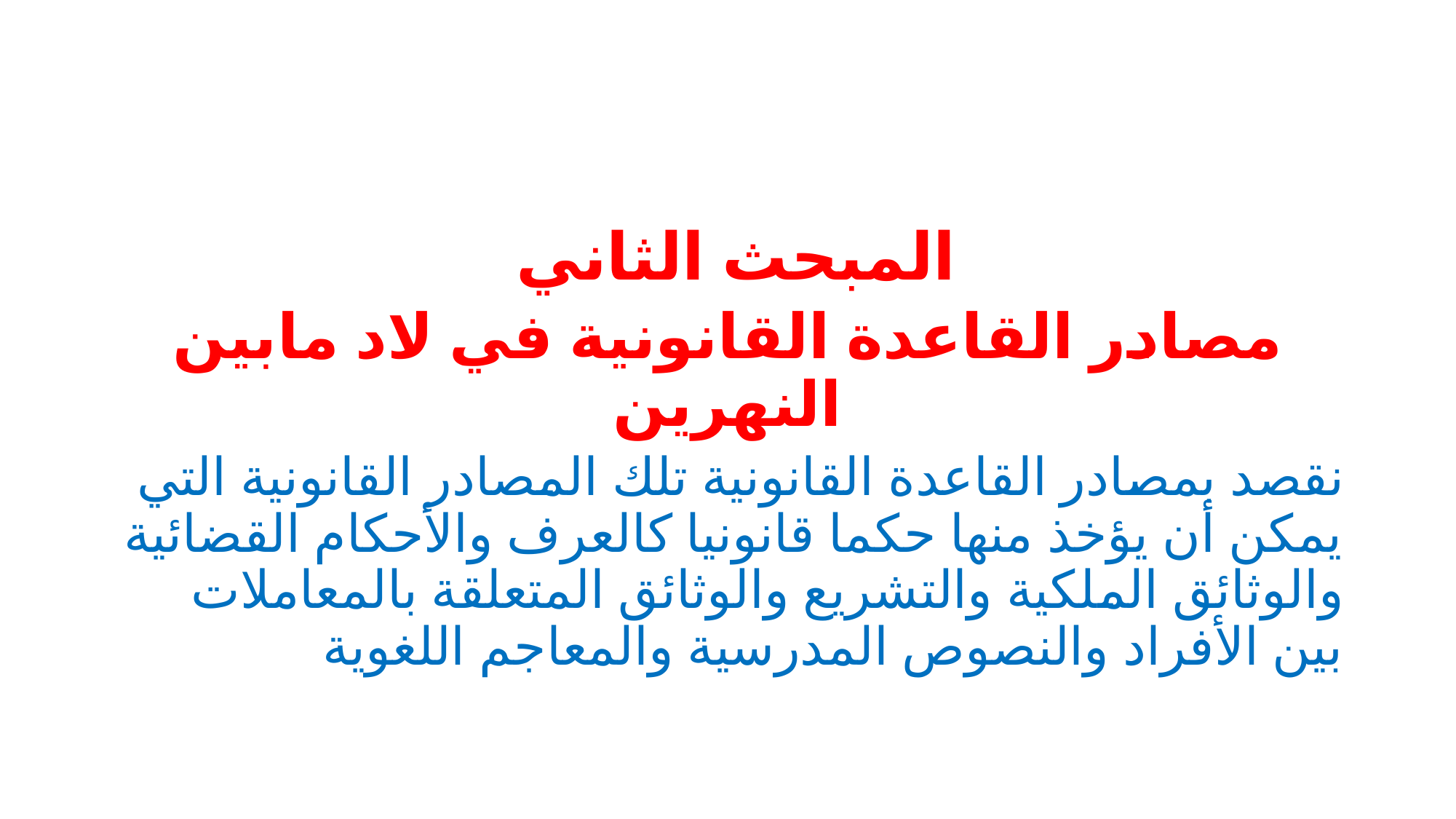

#
المبحث الثاني
مصادر القاعدة القانونية في لاد مابين النهرين
نقصد بمصادر القاعدة القانونية تلك المصادر القانونية التي يمكن أن يؤخذ منها حكما قانونيا كالعرف والأحكام القضائية والوثائق الملكية والتشريع والوثائق المتعلقة بالمعاملات بين الأفراد والنصوص المدرسية والمعاجم اللغوية